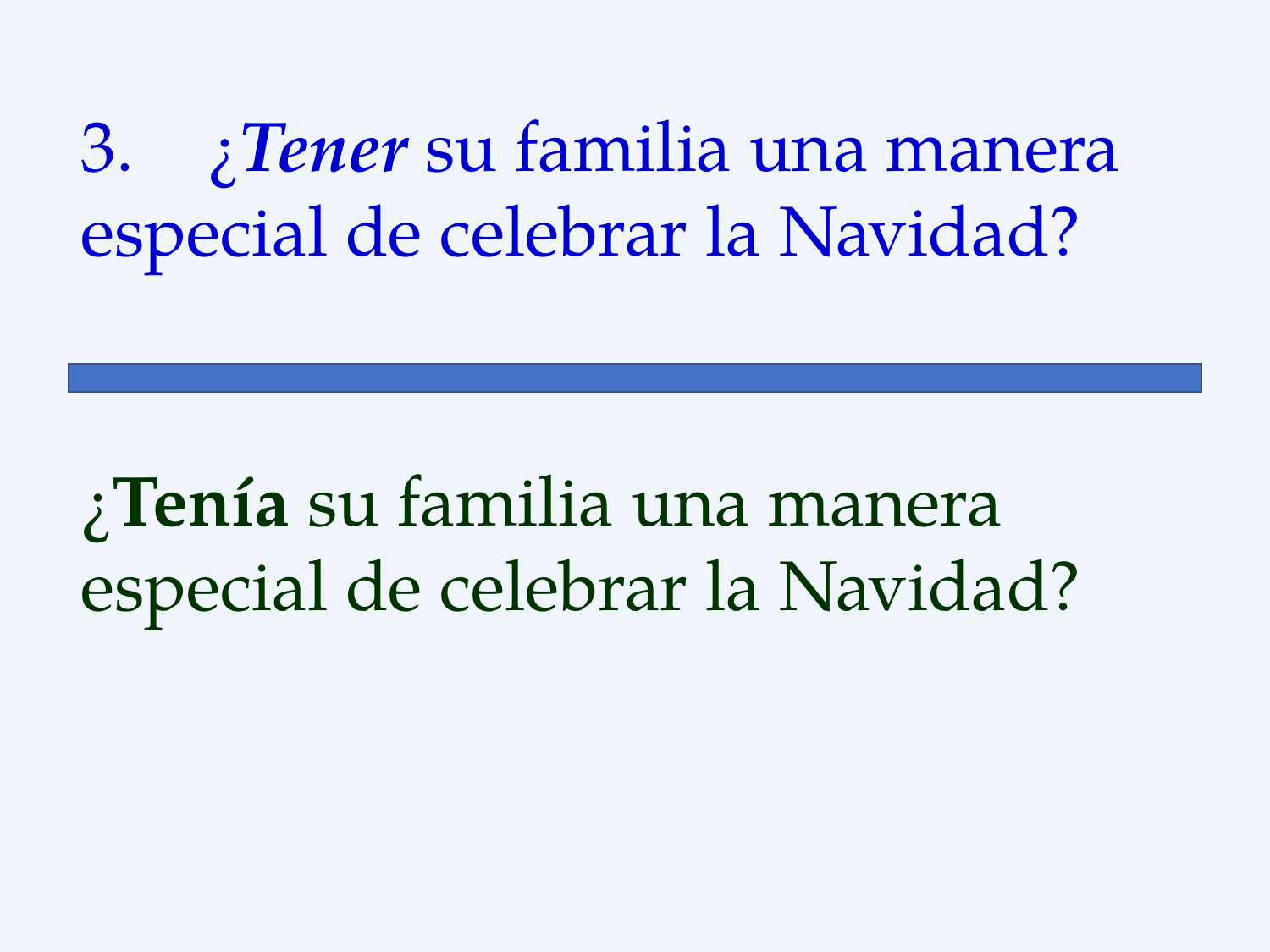

3.	¿Tener su familia una manera especial de celebrar la Navidad?

¿Tenía su familia una manera especial de celebrar la Navidad?